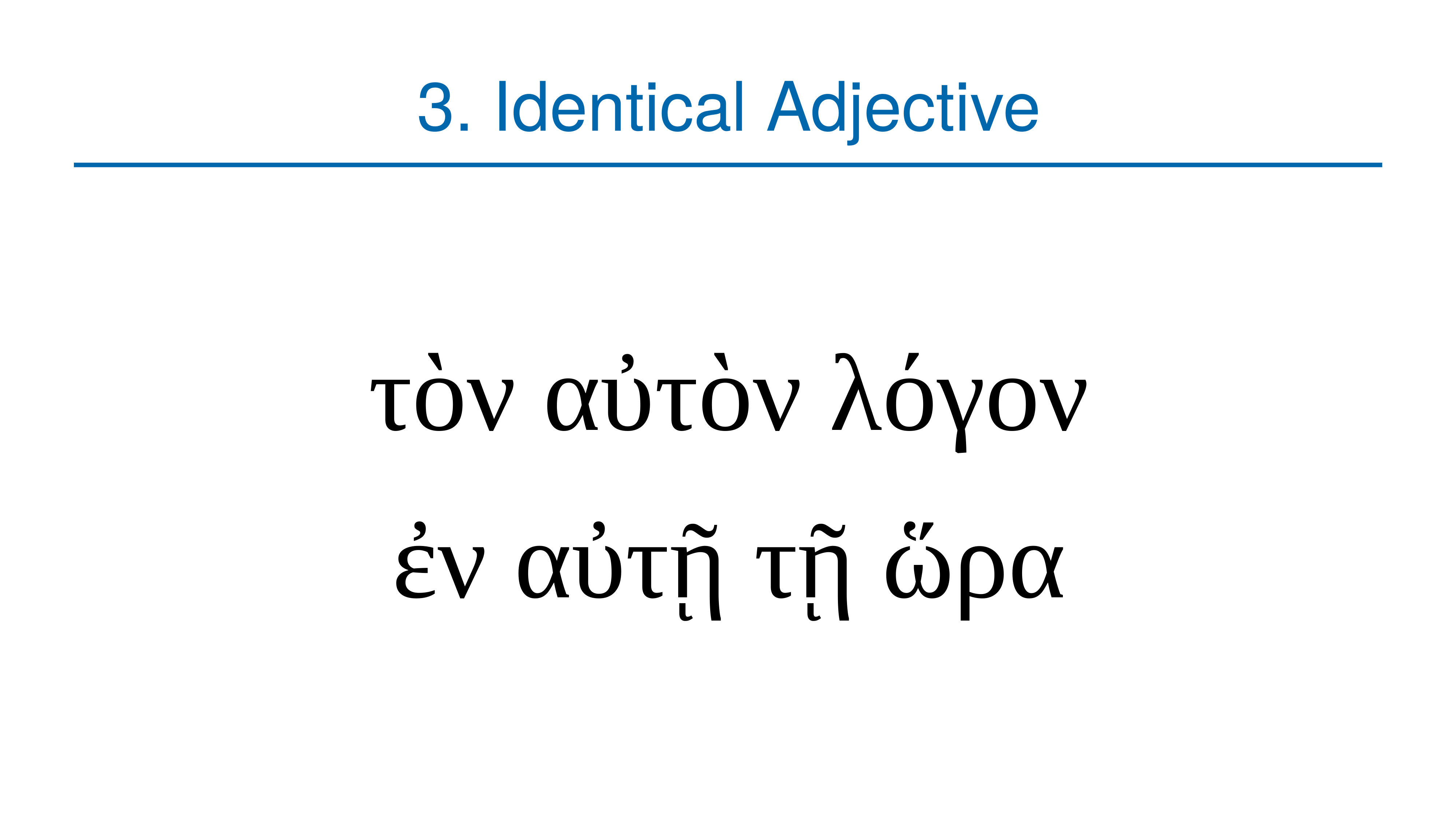

# 3. Identical Adjective
τὸν αὐτὸν λόγον
ἐν αὐτῇ τῇ ὥρα